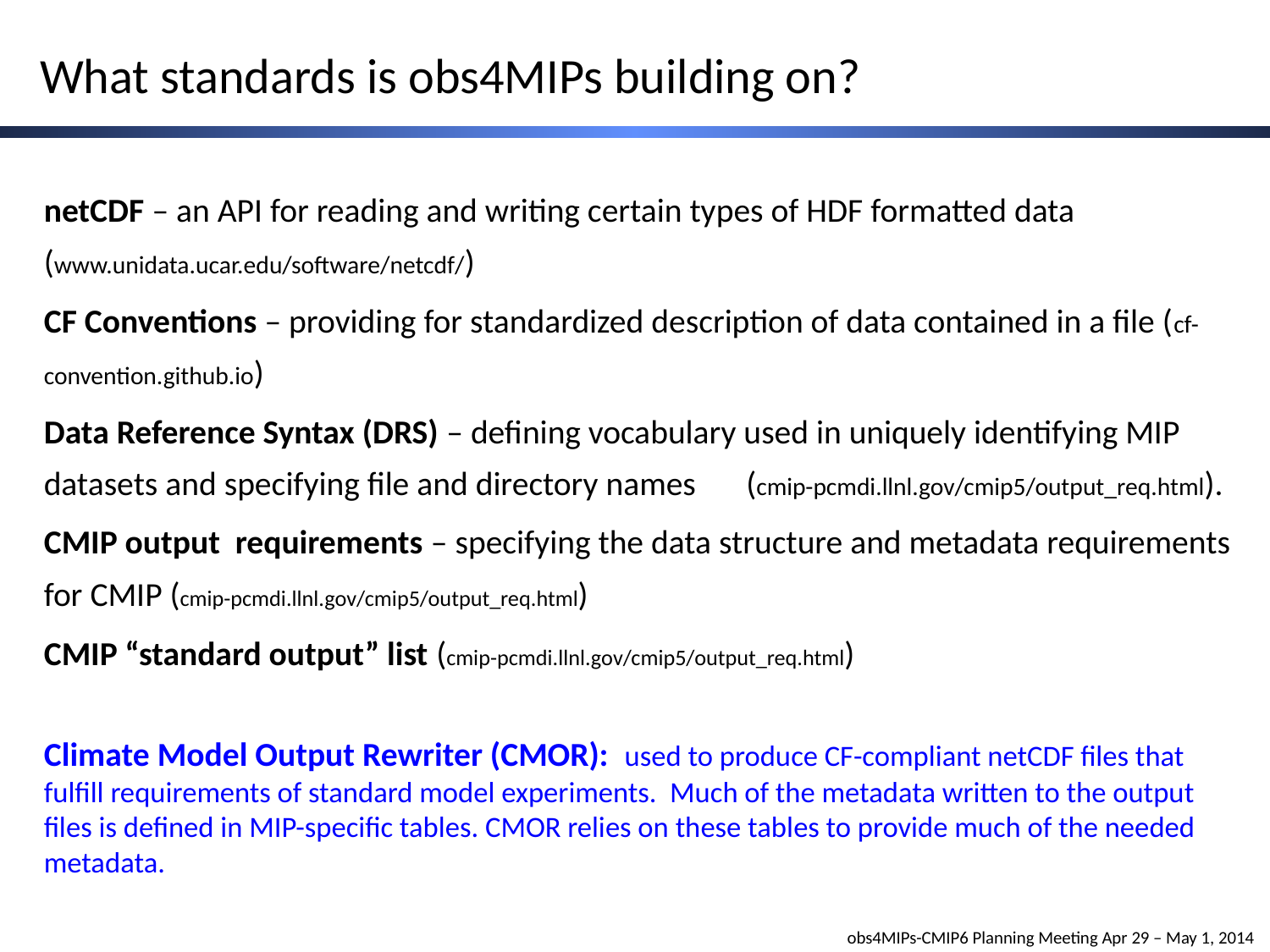

# What standards is obs4MIPs building on?
netCDF – an API for reading and writing certain types of HDF formatted data (www.unidata.ucar.edu/software/netcdf/)
CF Conventions – providing for standardized description of data contained in a file (cf-convention.github.io)
Data Reference Syntax (DRS) – defining vocabulary used in uniquely identifying MIP datasets and specifying file and directory names 	(cmip-pcmdi.llnl.gov/cmip5/output_req.html).
CMIP output  requirements – specifying the data structure and metadata requirements for CMIP (cmip-pcmdi.llnl.gov/cmip5/output_req.html)
CMIP “standard output” list (cmip-pcmdi.llnl.gov/cmip5/output_req.html)

Climate Model Output Rewriter (CMOR):  used to produce CF-compliant netCDF files that fulfill requirements of standard model experiments.  Much of the metadata written to the output files is defined in MIP-specific tables. CMOR relies on these tables to provide much of the needed metadata.